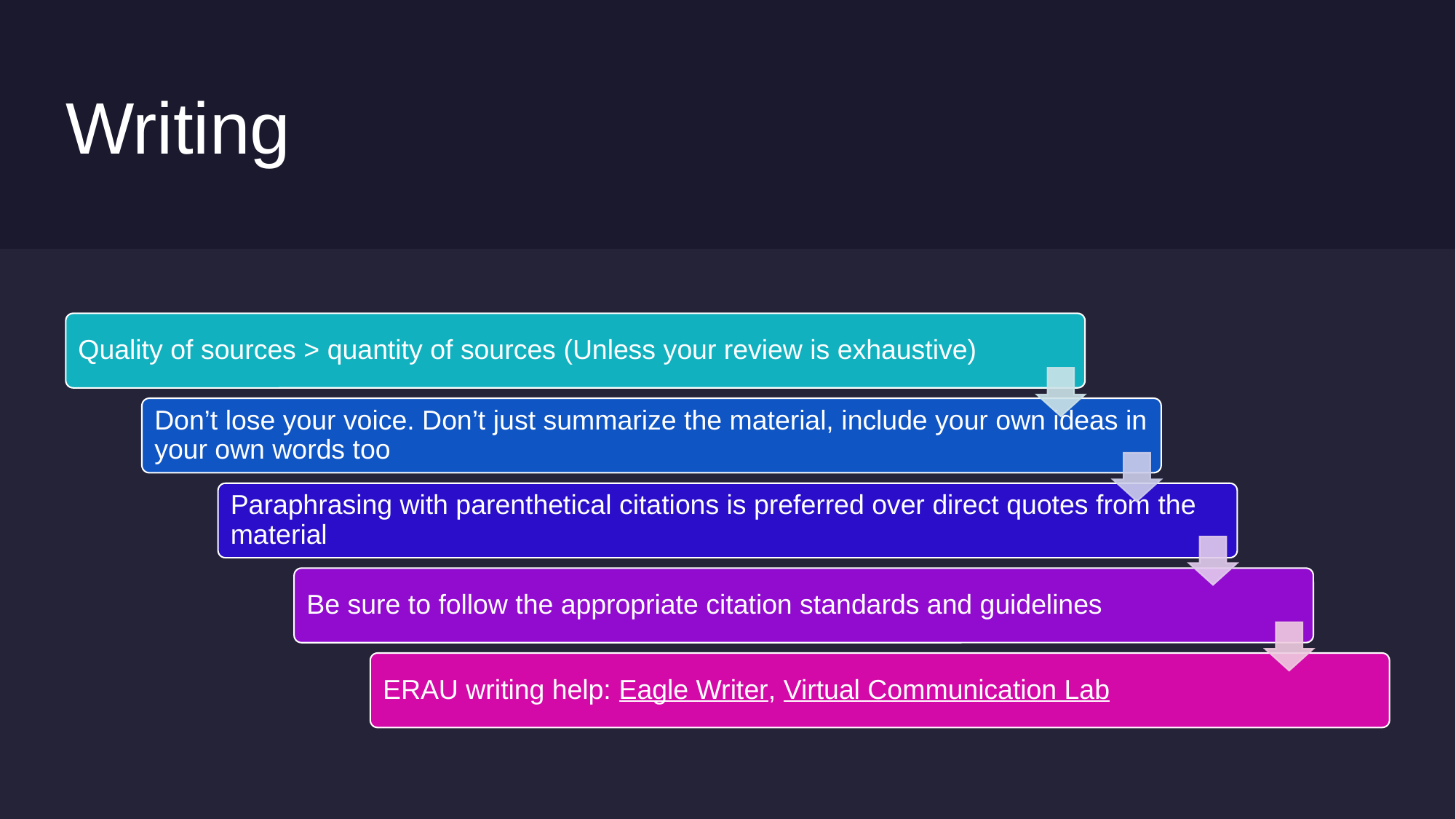

# Writing

Quality of sources > quantity of sources (Unless your review is exhaustive)
Don’t lose your voice. Don’t just summarize the material, include your own ideas in your own words too
Paraphrasing with parenthetical citations is preferred over direct quotes from the material
Be sure to follow the appropriate citation standards and guidelines
ERAU writing help: Eagle Writer, Virtual Communication Lab